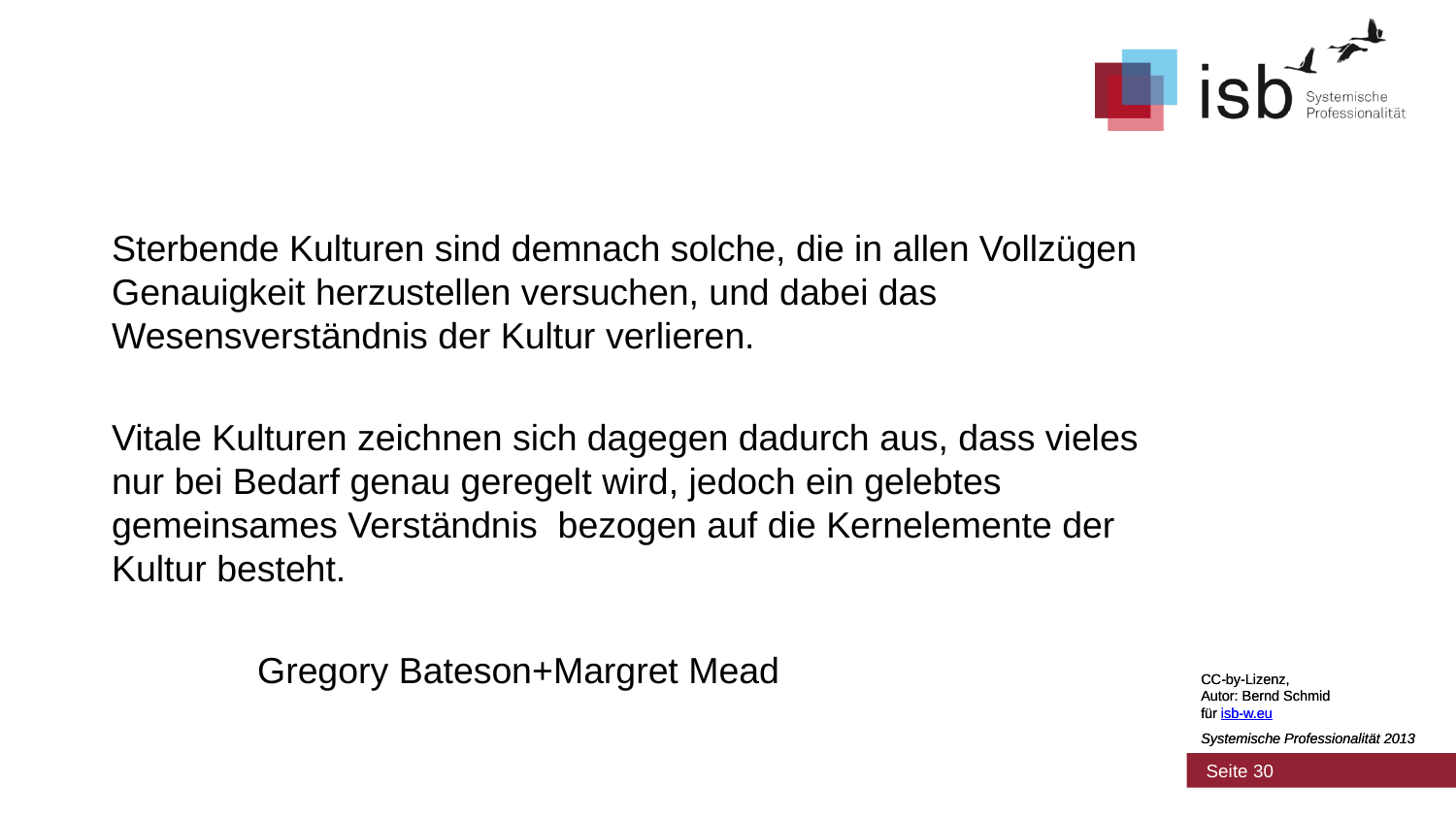

#
Sterbende Kulturen sind demnach solche, die in allen Vollzügen Genauigkeit herzustellen versuchen, und dabei das Wesensverständnis der Kultur verlieren.

Vitale Kulturen zeichnen sich dagegen dadurch aus, dass vieles nur bei Bedarf genau geregelt wird, jedoch ein gelebtes gemeinsames Verständnis  bezogen auf die Kernelemente der Kultur besteht.

	Gregory Bateson+Margret Mead

CC-by-Lizenz,
Autor: Bernd Schmid
für isb-w.eu
Systemische Professionalität 2013
 Seite 30